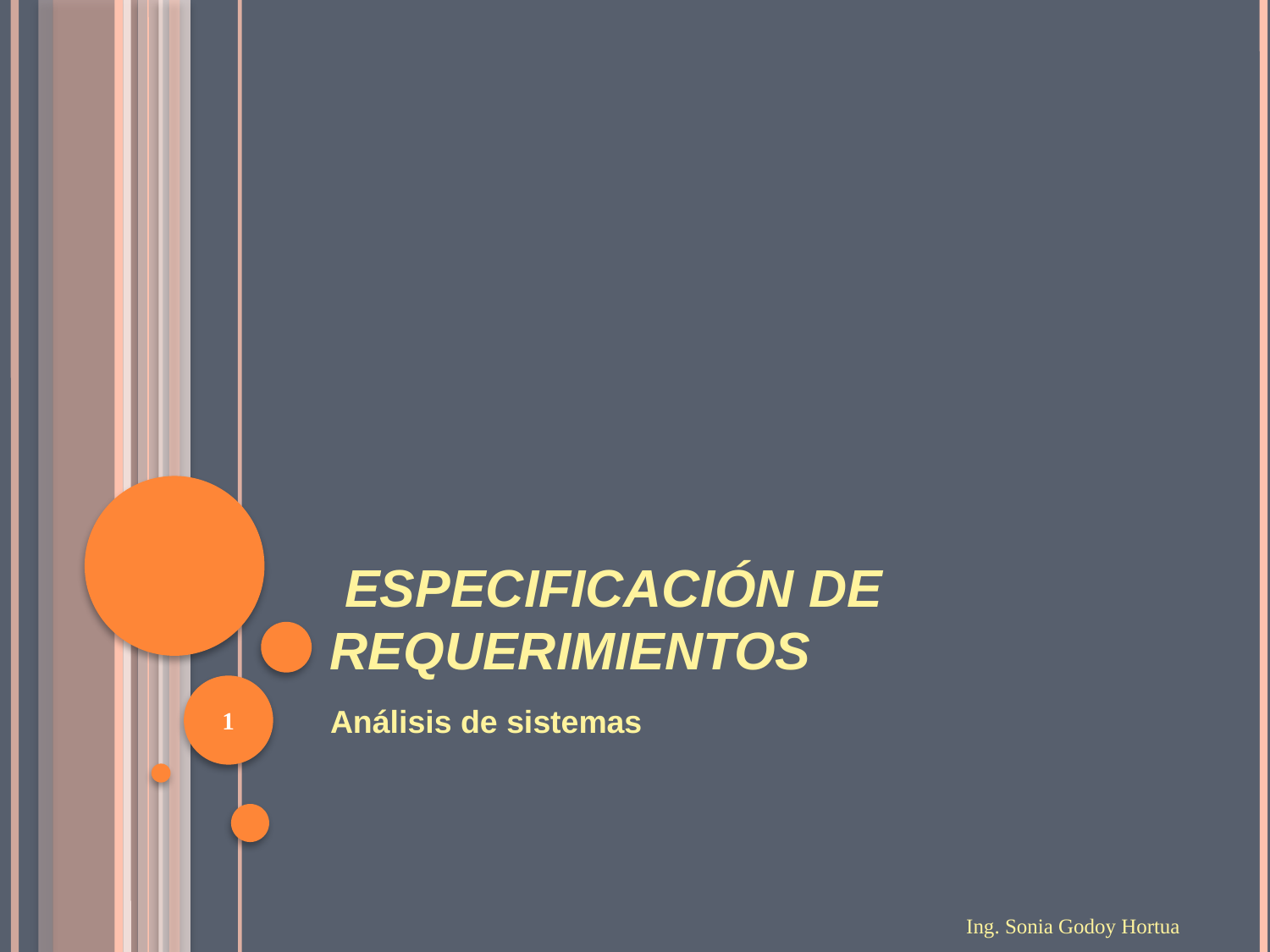

# Especificación de requerimientos
1
Análisis de sistemas
Ing. Sonia Godoy Hortua